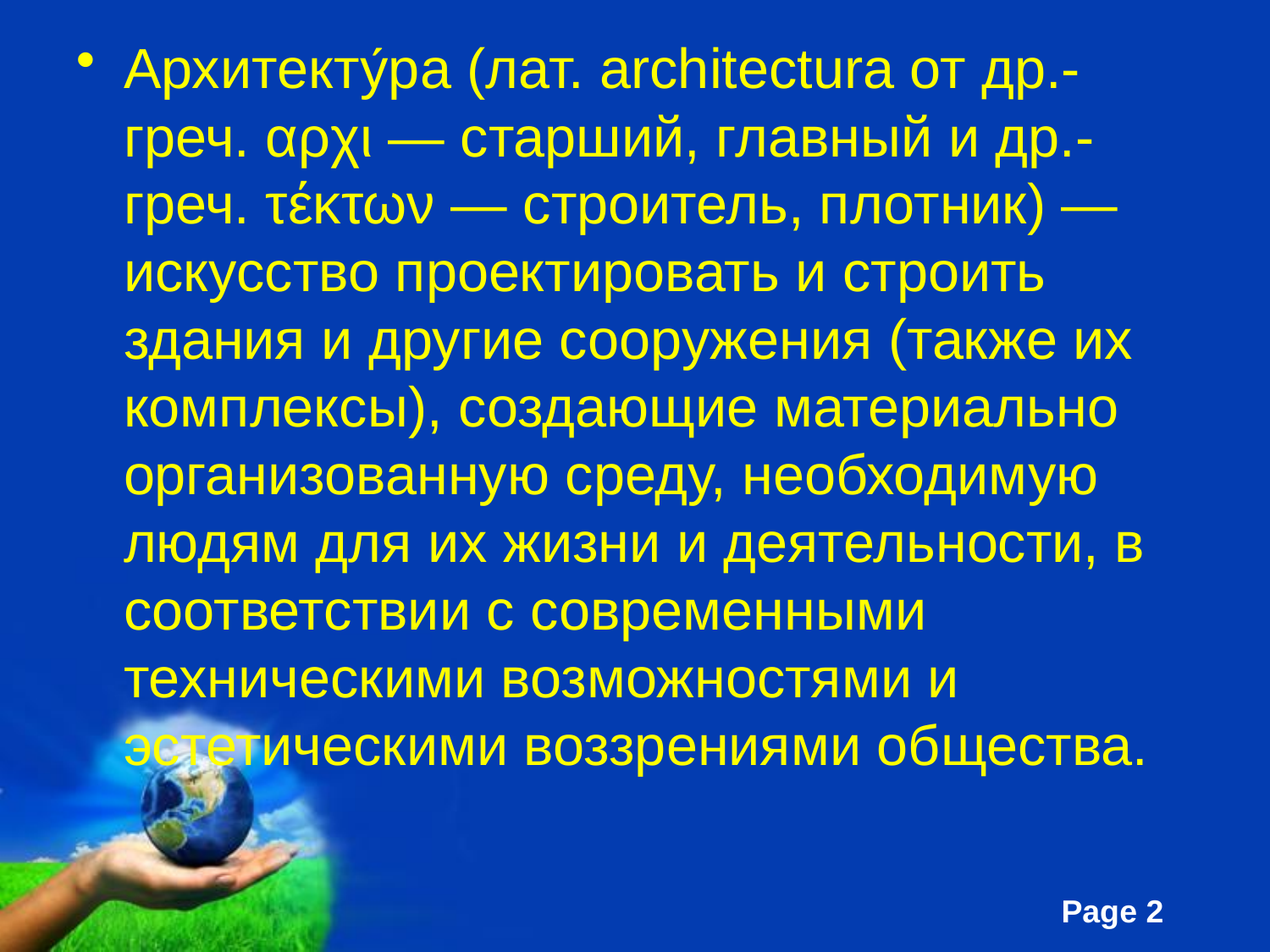

Архитекту́ра (лат. architectura от др.-греч. αρχι — старший, главный и др.-греч. τέκτων — строитель, плотник) — искусство проектировать и строить здания и другие сооружения (также их комплексы), создающие материально организованную среду, необходимую людям для их жизни и деятельности, в соответствии с современными техническими возможностями и эстетическими воззрениями общества.
#